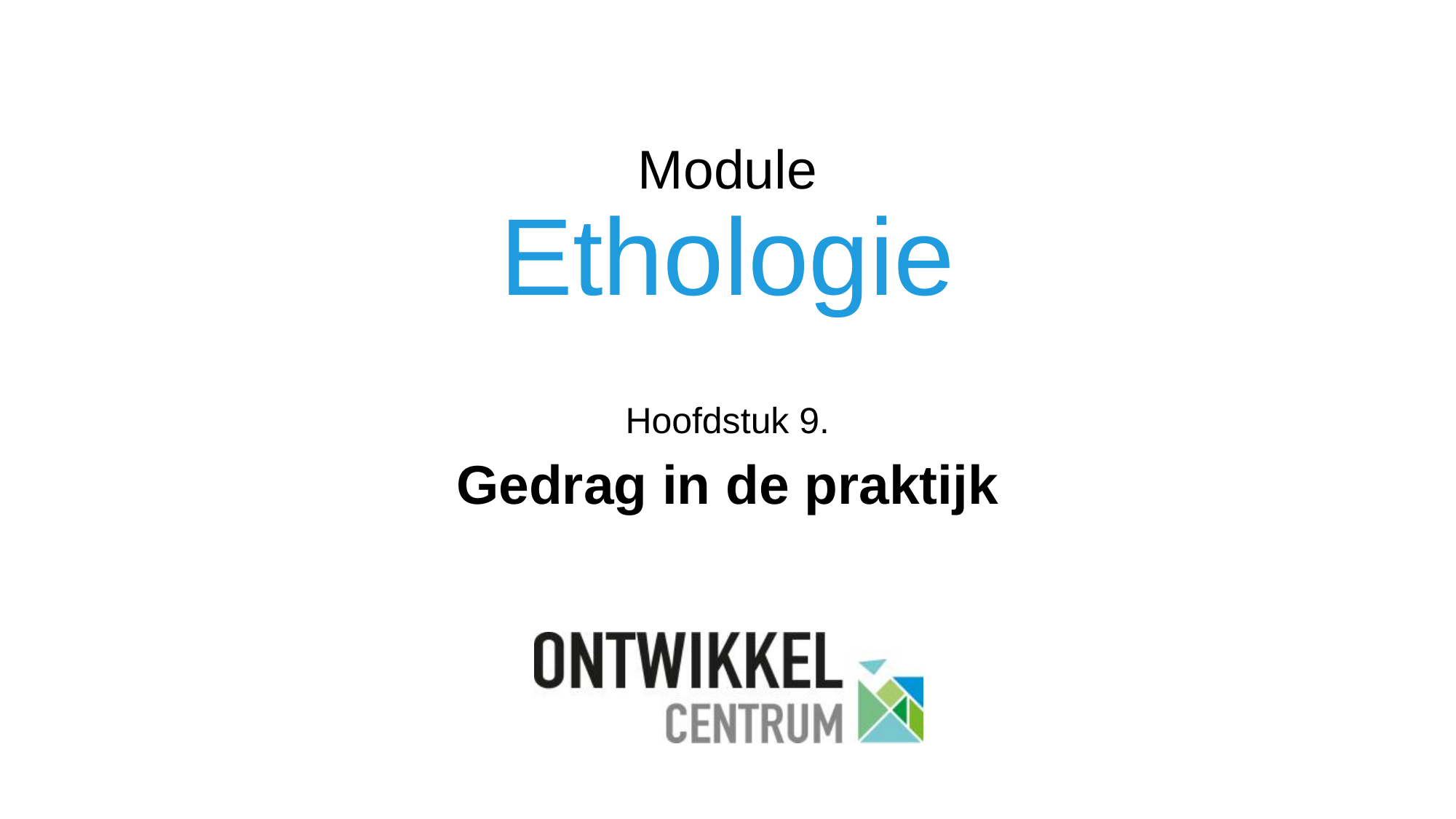

# Module Ethologie
Hoofdstuk 9.
Gedrag in de praktijk